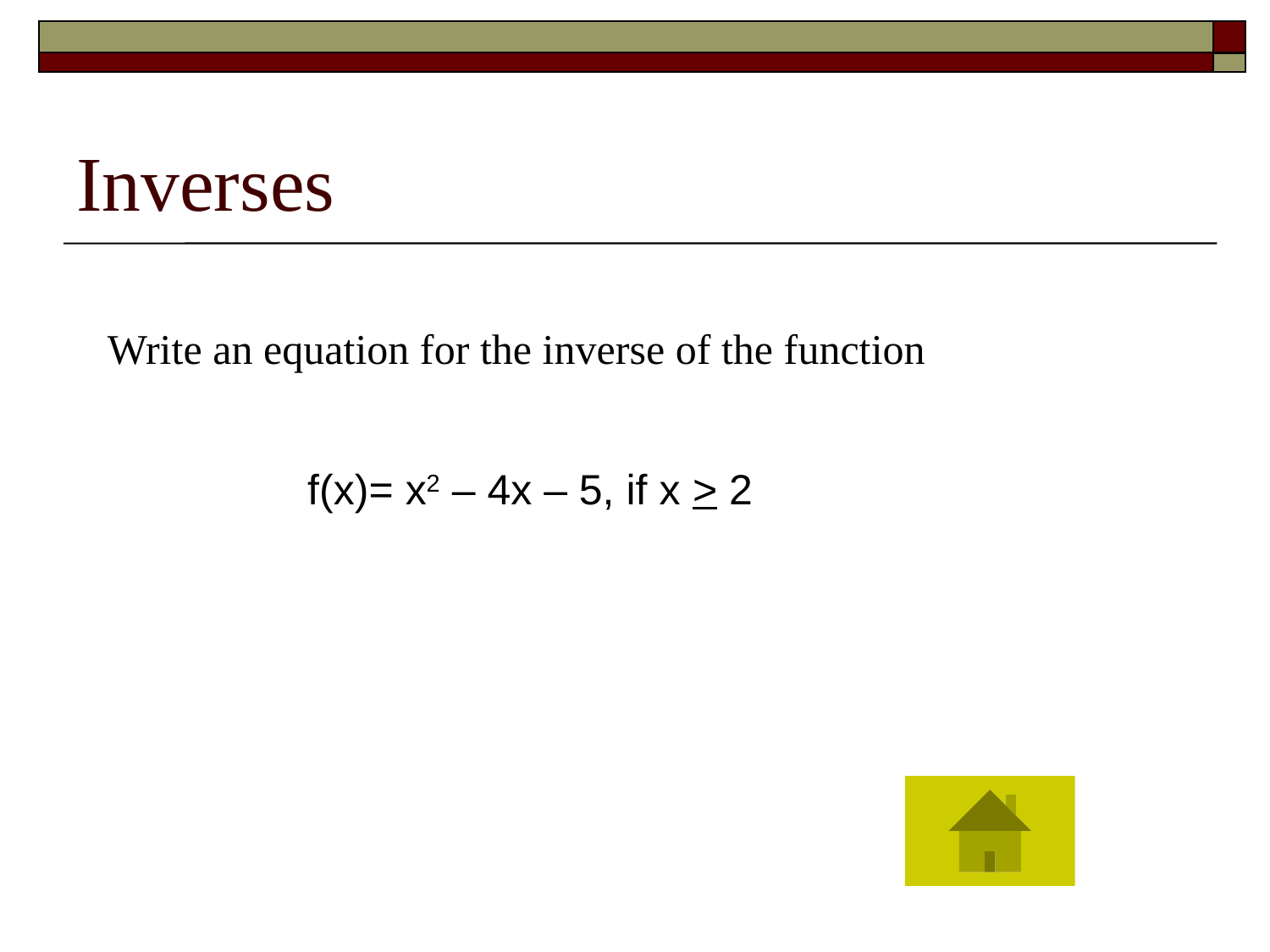

# Inverses
Write an equation for the inverse of the function
f(x)= x2 – 4x – 5, if x > 2